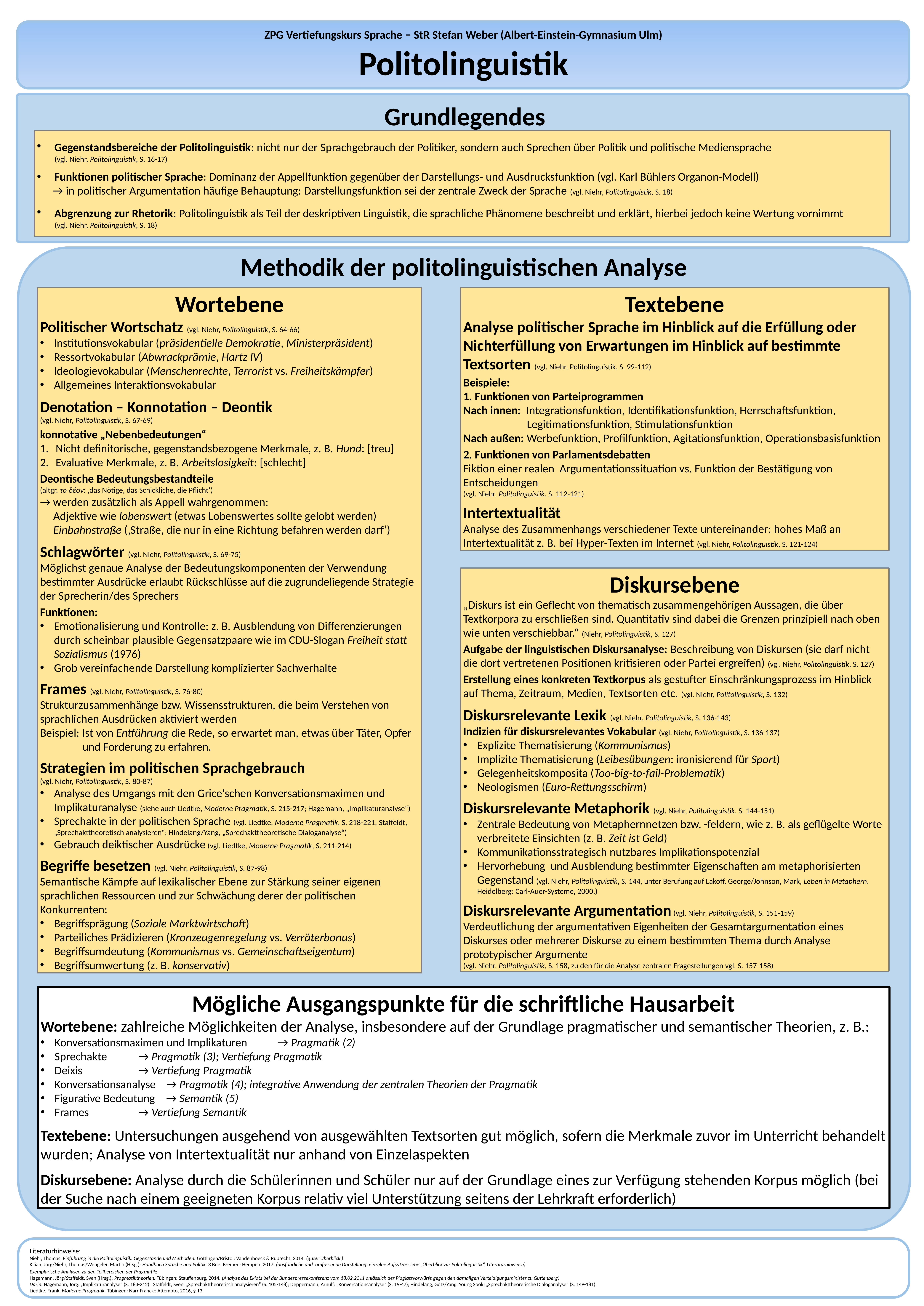

ZPG Vertiefungskurs Sprache − StR Stefan Weber (Albert-Einstein-Gymnasium Ulm)
Politolinguistik
Grundlegendes
Grundlegendes

Gegenstandsbereiche der Politolinguistik: nicht nur der Sprachgebrauch der Politiker, sondern auch Sprechen über Politik und politische Mediensprache
(vgl. Niehr, Politolinguistik, S. 16-17)

Funktionen politischer Sprache: Dominanz der Appellfunktion gegenüber der Darstellungs- und Ausdrucksfunktion (vgl. Karl Bühlers Organon-Modell)
      → in politischer Argumentation häufige Behauptung: Darstellungsfunktion sei der zentrale Zweck der Sprache (vgl. Niehr, Politolinguistik, S. 18)

Abgrenzung zur Rhetorik: Politolinguistik als Teil der deskriptiven Linguistik, die sprachliche Phänomene beschreibt und erklärt, hierbei jedoch keine Wertung vornimmt
(vgl. Niehr, Politolinguistik, S. 18)

Methodik der politolinguistischen Analyse
Wortebene
Politischer Wortschatz (vgl. Niehr, Politolinguistik, S. 64-66)
Institutionsvokabular (präsidentielle Demokratie, Ministerpräsident)
Ressortvokabular (Abwrackprämie, Hartz IV)
Ideologievokabular (Menschenrechte, Terrorist vs. Freiheitskämpfer)
Allgemeines Interaktionsvokabular

Denotation – Konnotation – Deontik
(vgl. Niehr, Politolinguistik, S. 67-69)
konnotative „Nebenbedeutungen“
Nicht definitorische, gegenstandsbezogene Merkmale, z. B. Hund: [treu]
Evaluative Merkmale, z. B. Arbeitslosigkeit: [schlecht]
Deontische Bedeutungsbestandteile
(altgr. το δέον: ‚das Nötige, das Schickliche, die Pflicht‘)
→ werden zusätzlich als Appell wahrgenommen:
     Adjektive wie lobenswert (etwas Lobenswertes sollte gelobt werden)
     Einbahnstraße (‚Straße, die nur in eine Richtung befahren werden darf‘)

Schlagwörter (vgl. Niehr, Politolinguistik, S. 69-75)
Möglichst genaue Analyse der Bedeutungskomponenten der Verwendung bestimmter Ausdrücke erlaubt Rückschlüsse auf die zugrundeliegende Strategie der Sprecherin/des Sprechers
Funktionen:
Emotionalisierung und Kontrolle: z. B. Ausblendung von Differenzierungen durch scheinbar plausible Gegensatzpaare wie im CDU-Slogan Freiheit statt Sozialismus (1976)
Grob vereinfachende Darstellung komplizierter Sachverhalte
Frames (vgl. Niehr, Politolinguistik, S. 76-80)
Strukturzusammenhänge bzw. Wissensstrukturen, die beim Verstehen von sprachlichen Ausdrücken aktiviert werden
Beispiel: Ist von Entführung die Rede, so erwartet man, etwas über Täter, Opfer
                und Forderung zu erfahren.
Strategien im politischen Sprachgebrauch
(vgl. Niehr, Politolinguistik, S. 80-87)
Analyse des Umgangs mit den Grice‘schen Konversationsmaximen und Implikaturanalyse (siehe auch Liedtke, Moderne Pragmatik, S. 215-217; Hagemann, „Implikaturanalyse“)
Sprechakte in der politischen Sprache (vgl. Liedtke, Moderne Pragmatik, S. 218-221; Staffeldt, „Sprechakttheoretisch analysieren“; Hindelang/Yang, „Sprechakttheoretische Dialoganalyse“)
Gebrauch deiktischer Ausdrücke (vgl. Liedtke, Moderne Pragmatik, S. 211-214)
Begriffe besetzen (vgl. Niehr, Politolinguistik, S. 87-98)
Semantische Kämpfe auf lexikalischer Ebene zur Stärkung seiner eigenen sprachlichen Ressourcen und zur Schwächung derer der politischen Konkurrenten:
Begriffsprägung (Soziale Marktwirtschaft)
Parteiliches Prädizieren (Kronzeugenregelung vs. Verräterbonus)
Begriffsumdeutung (Kommunismus vs. Gemeinschaftseigentum)
Begriffsumwertung (z. B. konservativ)
Textebene
Analyse politischer Sprache im Hinblick auf die Erfüllung oder Nichterfüllung von Erwartungen im Hinblick auf bestimmte Textsorten (vgl. Niehr, Politolinguistik, S. 99-112)
Beispiele:
1. Funktionen von Parteiprogrammen
Nach innen:  Integrationsfunktion, Identifikationsfunktion, Herrschaftsfunktion,
                        Legitimationsfunktion, Stimulationsfunktion
Nach außen: Werbefunktion, Profilfunktion, Agitationsfunktion, Operationsbasisfunktion
2. Funktionen von Parlamentsdebatten
Fiktion einer realen  Argumentationssituation vs. Funktion der Bestätigung von Entscheidungen
(vgl. Niehr, Politolinguistik, S. 112-121)
Intertextualität
Analyse des Zusammenhangs verschiedener Texte untereinander: hohes Maß an Intertextualität z. B. bei Hyper-Texten im Internet (vgl. Niehr, Politolinguistik, S. 121-124)
Diskursebene
„Diskurs ist ein Geflecht von thematisch zusammengehörigen Aussagen, die über Textkorpora zu erschließen sind. Quantitativ sind dabei die Grenzen prinzipiell nach oben wie unten verschiebbar.“ (Niehr, Politolinguistik, S. 127)
Aufgabe der linguistischen Diskursanalyse: Beschreibung von Diskursen (sie darf nicht die dort vertretenen Positionen kritisieren oder Partei ergreifen) (vgl. Niehr, Politolinguistik, S. 127)
Erstellung eines konkreten Textkorpus als gestufter Einschränkungsprozess im Hinblick auf Thema, Zeitraum, Medien, Textsorten etc. (vgl. Niehr, Politolinguistik, S. 132)

Diskursrelevante Lexik (vgl. Niehr, Politolinguistik, S. 136-143)
Indizien für diskursrelevantes Vokabular (vgl. Niehr, Politolinguistik, S. 136-137)
Explizite Thematisierung (Kommunismus)
Implizite Thematisierung (Leibesübungen: ironisierend für Sport)
Gelegenheitskomposita (Too-big-to-fail-Problematik)
Neologismen (Euro-Rettungsschirm)
Diskursrelevante Metaphorik (vgl. Niehr, Politolinguistik, S. 144-151)
Zentrale Bedeutung von Metaphernnetzen bzw. -feldern, wie z. B. als geflügelte Worte verbreitete Einsichten (z. B. Zeit ist Geld)
Kommunikationsstrategisch nutzbares Implikationspotenzial
Hervorhebung  und Ausblendung bestimmter Eigenschaften am metaphorisierten Gegenstand (vgl. Niehr, Politolinguistik, S. 144, unter Berufung auf Lakoff, George/Johnson, Mark, Leben in Metaphern. Heidelberg: Carl-Auer-Systeme, 2000.)
Diskursrelevante Argumentation (vgl. Niehr, Politolinguistik, S. 151-159)
Verdeutlichung der argumentativen Eigenheiten der Gesamtargumentation eines Diskurses oder mehrerer Diskurse zu einem bestimmten Thema durch Analyse prototypischer Argumente
(vgl. Niehr, Politolinguistik, S. 158, zu den für die Analyse zentralen Fragestellungen vgl. S. 157-158)
Mögliche Ausgangspunkte für die schriftliche Hausarbeit
Wortebene: zahlreiche Möglichkeiten der Analyse, insbesondere auf der Grundlage pragmatischer und semantischer Theorien, z. B.:
Konversationsmaximen und Implikaturen 	→ Pragmatik (2)
Sprechakte 		→ Pragmatik (3); Vertiefung Pragmatik
Deixis 		→ Vertiefung Pragmatik
Konversationsanalyse	→ Pragmatik (4); integrative Anwendung der zentralen Theorien der Pragmatik
Figurative Bedeutung 	→ Semantik (5)
Frames 		→ Vertiefung Semantik
Textebene: Untersuchungen ausgehend von ausgewählten Textsorten gut möglich, sofern die Merkmale zuvor im Unterricht behandelt wurden; Analyse von Intertextualität nur anhand von Einzelaspekten
Diskursebene: Analyse durch die Schülerinnen und Schüler nur auf der Grundlage eines zur Verfügung stehenden Korpus möglich (bei der Suche nach einem geeigneten Korpus relativ viel Unterstützung seitens der Lehrkraft erforderlich)

Literaturhinweise:
Niehr, Thomas, Einführung in die Politolinguistik. Gegenstände und Methoden. Göttingen/Bristol: Vandenhoeck & Ruprecht, 2014. (guter Überblick )
Kilian, Jörg/Niehr, Thomas/Wengeler, Martin (Hrsg.): Handbuch Sprache und Politik. 3 Bde. Bremen: Hempen, 2017. (ausführliche und  umfassende Darstellung, einzelne Aufsätze: siehe „Überblick zur Politolinguistik“, Literaturhinweise)
Exemplarische Analysen zu den Teilbereichen der Pragmatik:
Hagemann, Jörg/Staffeldt, Sven (Hrsg.): Pragmatiktheorien. Tübingen: Stauffenburg, 2014. (Analyse des Eklats bei der Bundespressekonferenz vom 18.02.2011 anlässlich der Plagiatsvorwürfe gegen den damaligen Verteidigungsminister zu Guttenberg)
Darin: Hagemann, Jörg: „Implikaturanalyse“ (S. 183-212);  Staffeldt, Sven: „Sprechakttheoretisch analysieren“ (S. 105-148); Deppermann, Arnulf: „Konversationsanalyse“ (S. 19-47); Hindelang, Götz/Yang, Young Sook: „Sprechakttheoretische Dialoganalyse“ (S. 149-181).
Liedtke, Frank, Moderne Pragmatik. Tübingen: Narr Francke Attempto, 2016, § 13.